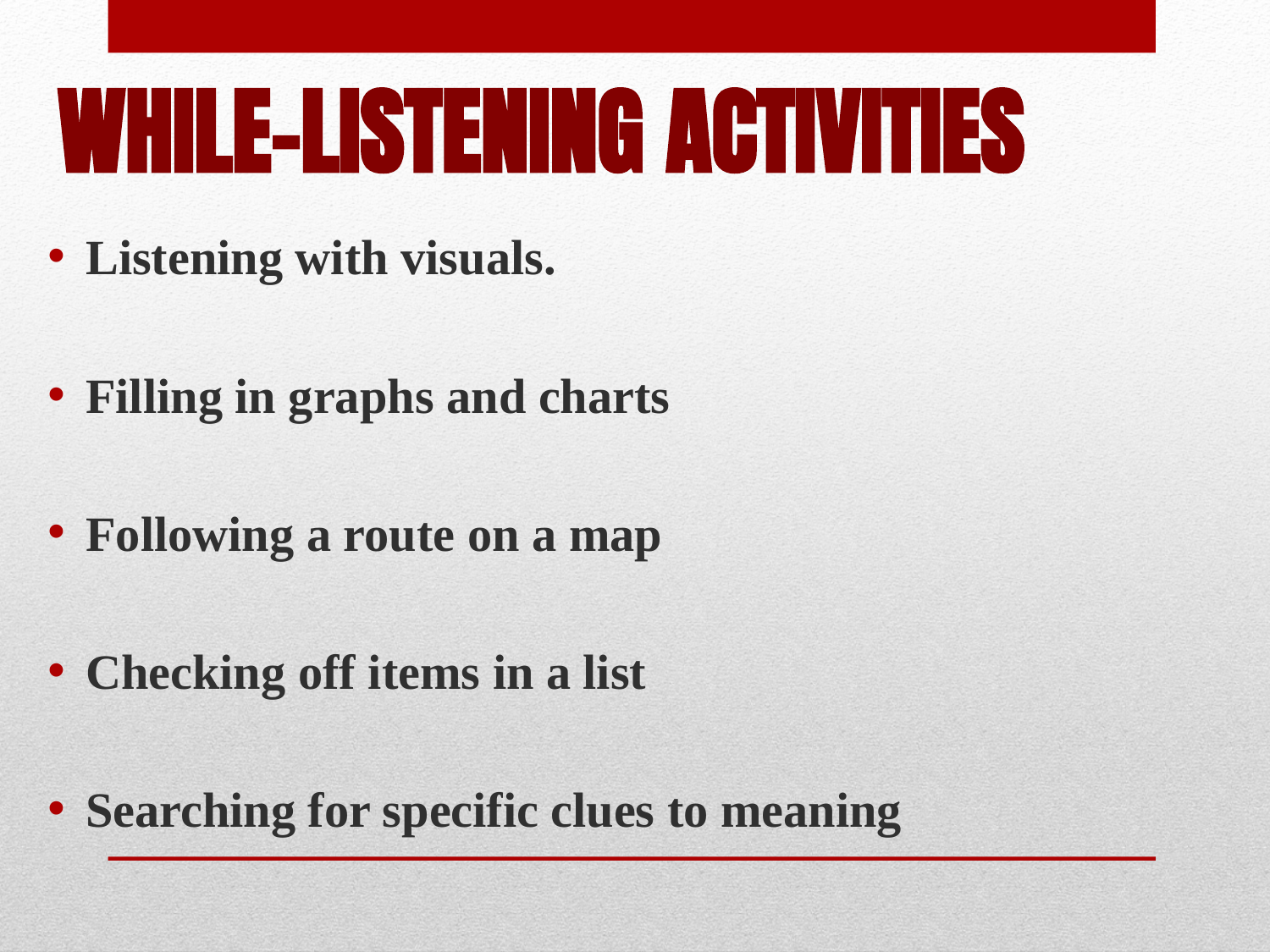

# WHILE-LISTENING ACTIVITIES
Listening with visuals.

Filling in graphs and charts

Following a route on a map

Checking off items in a list

Searching for specific clues to meaning